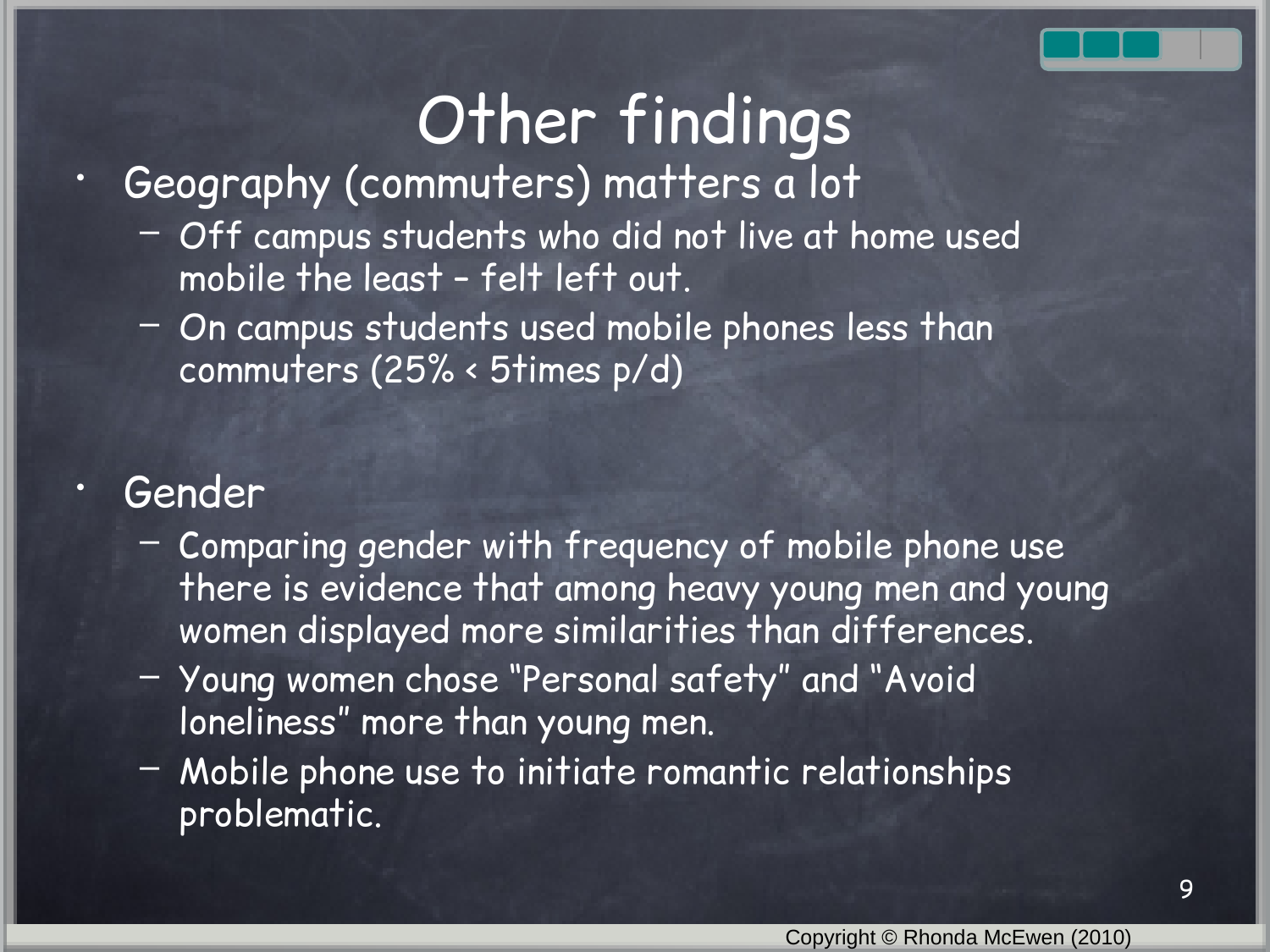

# Other findings
Geography (commuters) matters a lot
Off campus students who did not live at home used mobile the least – felt left out.
On campus students used mobile phones less than commuters (25% < 5times p/d)

Gender
Comparing gender with frequency of mobile phone use there is evidence that among heavy young men and young women displayed more similarities than differences.
Young women chose “Personal safety” and “Avoid loneliness” more than young men.
Mobile phone use to initiate romantic relationships problematic.

9